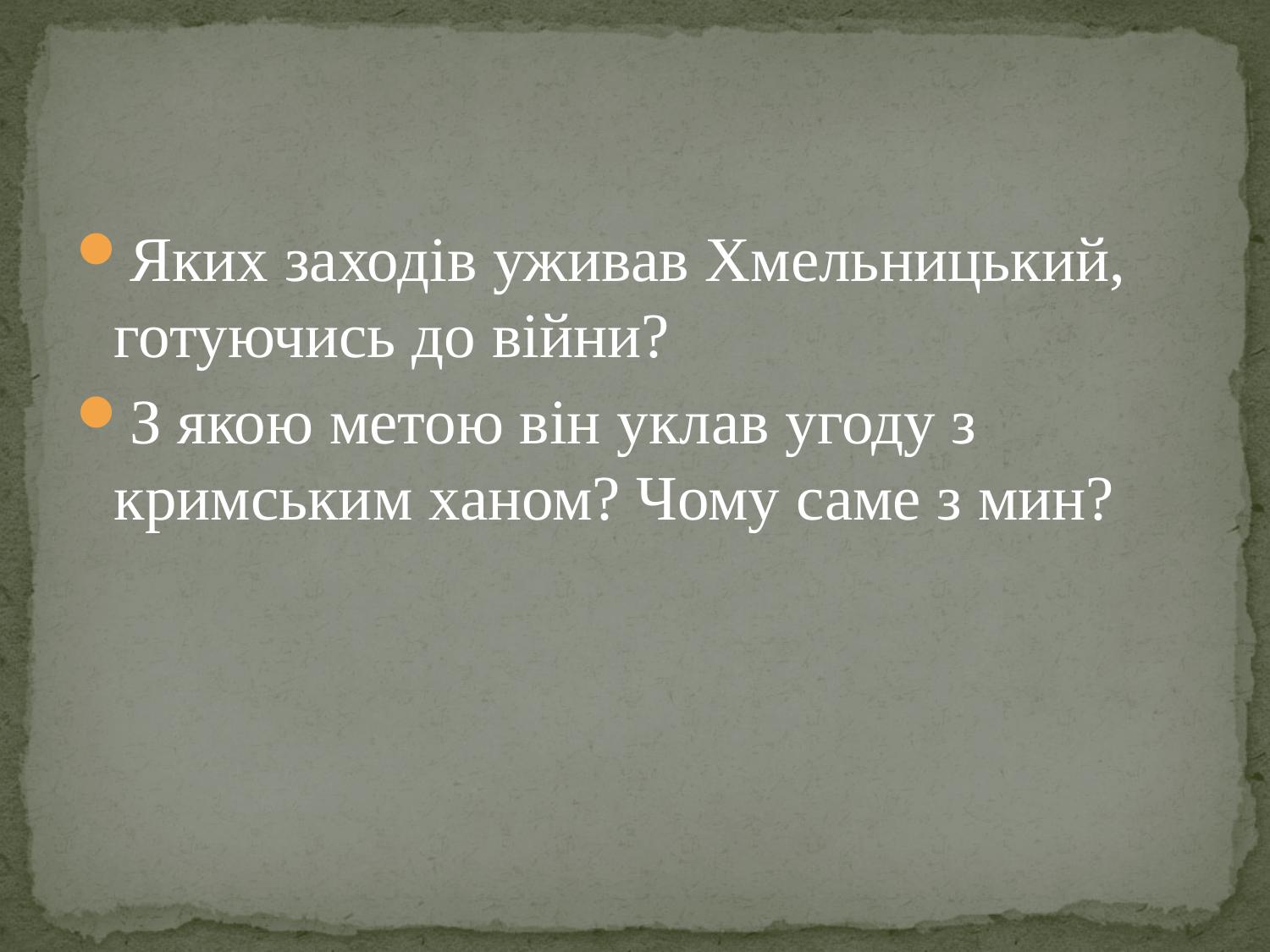

#
Яких заходів уживав Хмельницький, готуючись до війни?
З якою метою він уклав угоду з кримським ханом? Чому саме з мин?